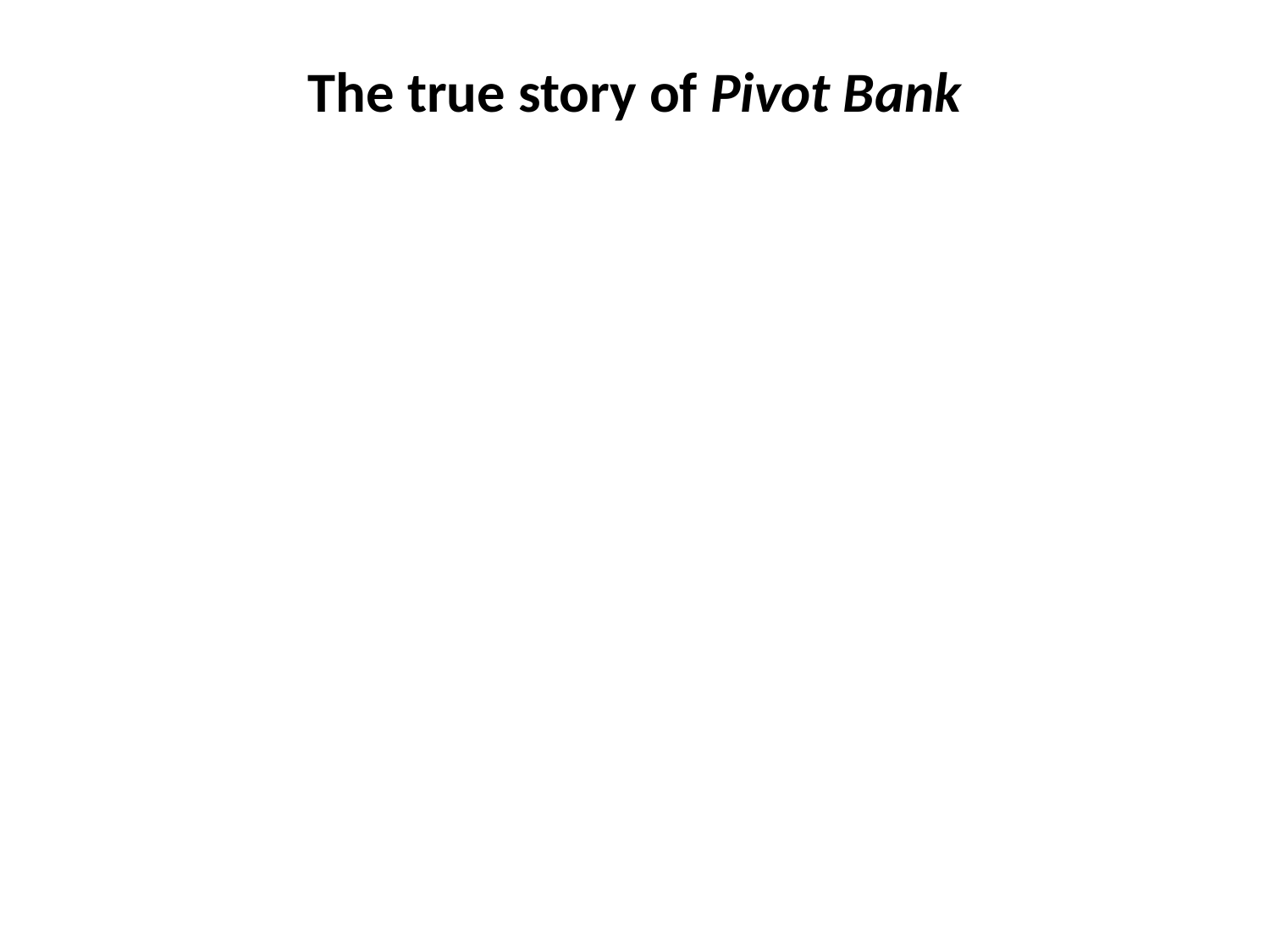

# The true story of Pivot Bank